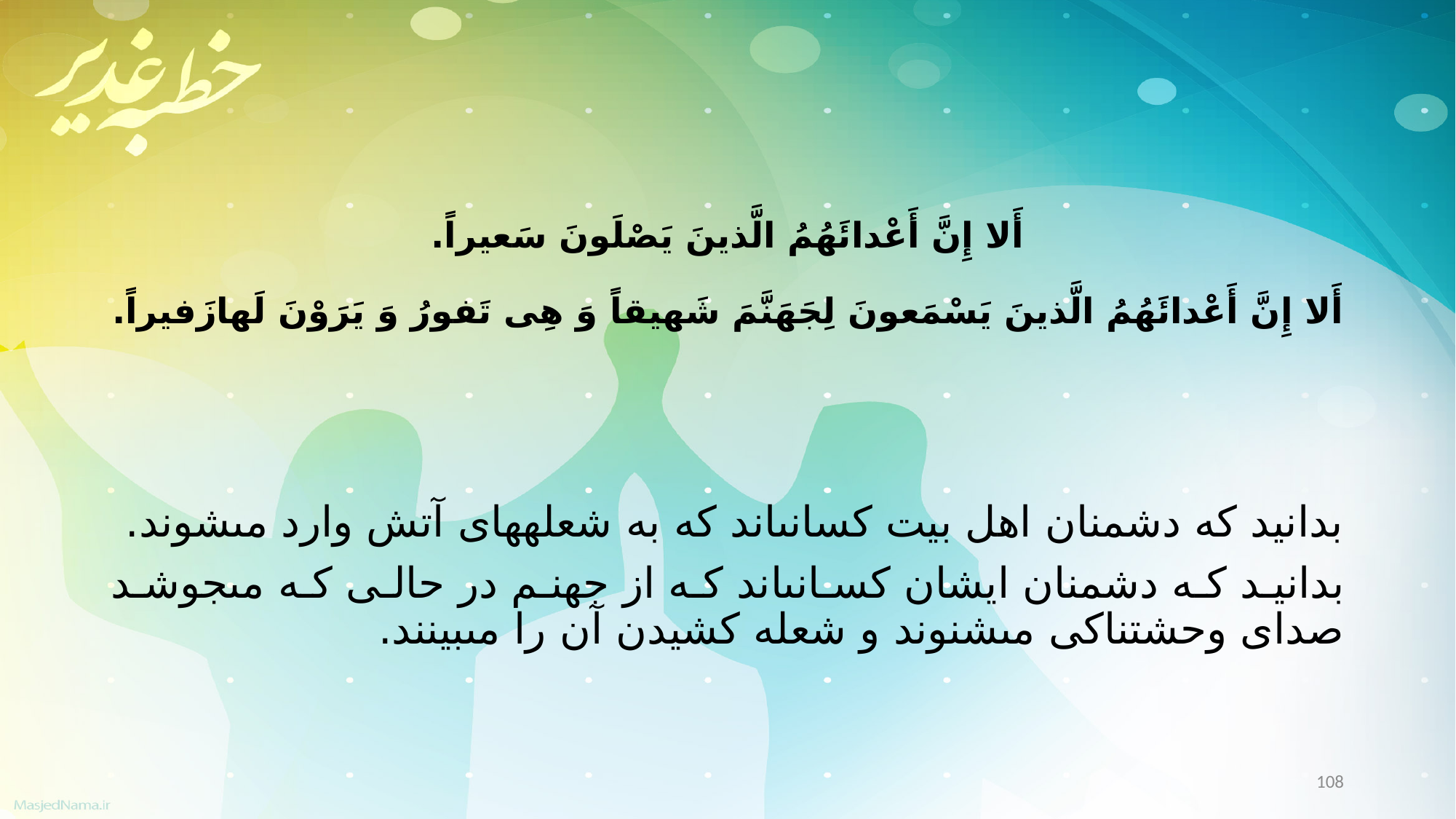

أَلا إِنَّ أَعْدائَهُمُ الَّذینَ یَصْلَونَ سَعیراً.
أَلا إِنَّ أَعْدائَهُمُ الَّذینَ یَسْمَعونَ لِجَهَنَّمَ شَهیقاً وَ هِی تَفورُ وَ یَرَوْنَ لَهازَفیراً.
بدانید که دشمنان اهل بیت کسانى‏اند که به شعله‏هاى آتش وارد مى‏شوند.
بدانید که دشمنان ایشان کسانى‏اند که از جهنم در حالى که مى‏جوشد صداى وحشتناکى مى‏شنوند و شعله کشیدن آن را مى‏بینند.
108